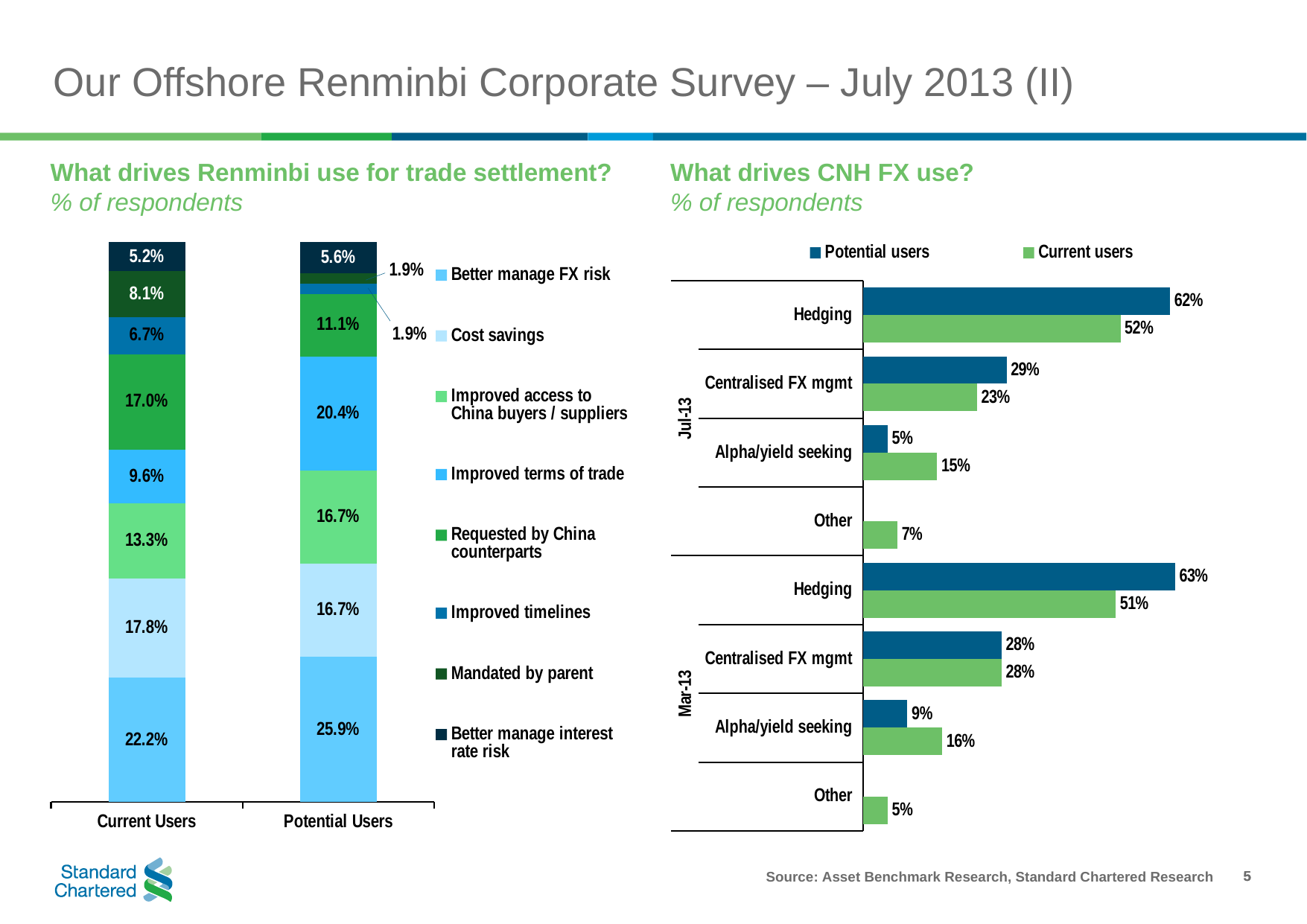

Our Offshore Renminbi Corporate Survey – July 2013 (II)
What drives CNH FX use?
% of respondents
What drives Renminbi use for trade settlement?
% of respondents

### Chart

| Category | Better manage FX risk | Cost savings | Improved access to China buyers / suppliers | Improved terms of trade | Requested by China counterparts | Improved timelines | Mandated by parent | Better manage interest rate risk |
|---|---|---|---|---|---|---|---|---|
| Current Users | 0.2222222222222222 | 0.17777777777777778 | 0.13333333333333341 | 0.09629629629629677 | 0.1703703703703704 | 0.06666666666666668 | 0.08148148148148143 | 0.051851851851851864 |
| Potential Users | 0.2592592592592593 | 0.16666666666666666 | 0.16666666666666666 | 0.2037037037037037 | 0.1111111111111111 | 0.018518518518518583 | 0.018518518518518583 | 0.055555555555555455 |

### Chart

| Category | Current users | Potential users |
|---|---|---|
| Other | 0.05 | None |
| Alpha/yield seeking | 0.16 | 0.09000000000000002 |
| Centralised FX mgmt | 0.2800000000000001 | 0.2800000000000001 |
| Hedging | 0.51 | 0.6300000000000029 |
| Other | 0.07000000000000002 | None |
| Alpha/yield seeking | 0.15000000000000024 | 0.05 |
| Centralised FX mgmt | 0.23 | 0.2900000000000003 |
| Hedging | 0.52 | 0.6200000000000025 |
Source: Asset Benchmark Research, Standard Chartered Research
5
5